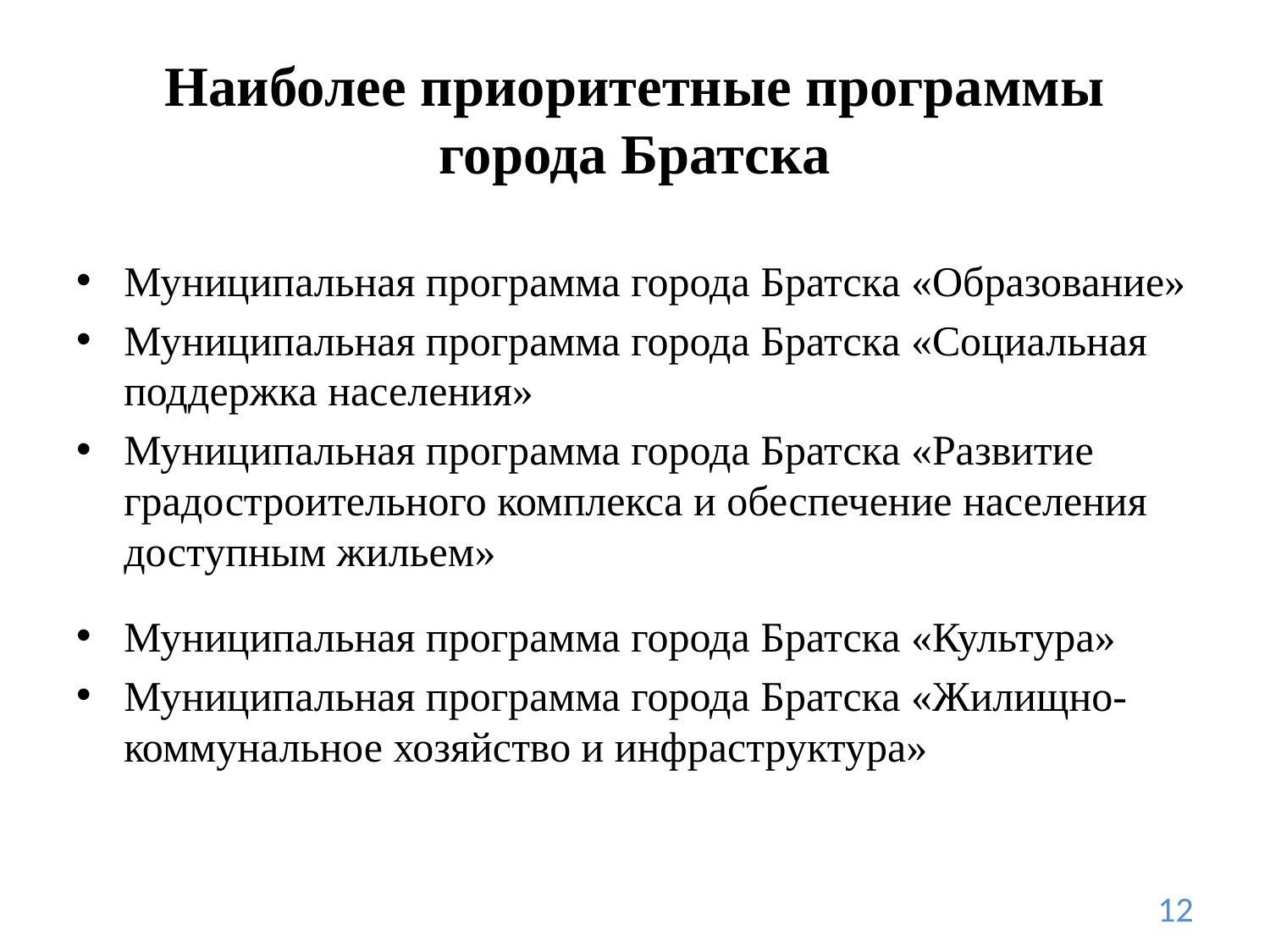

# Наиболее приоритетные программы города Братска
Муниципальная программа города Братска «Образование»
Муниципальная программа города Братска «Социальная поддержка населения»
Муниципальная программа города Братска «Развитие градостроительного комплекса и обеспечение населения доступным жильем»
Муниципальная программа города Братска «Культура»
Муниципальная программа города Братска «Жилищно-коммунальное хозяйство и инфраструктура»
12